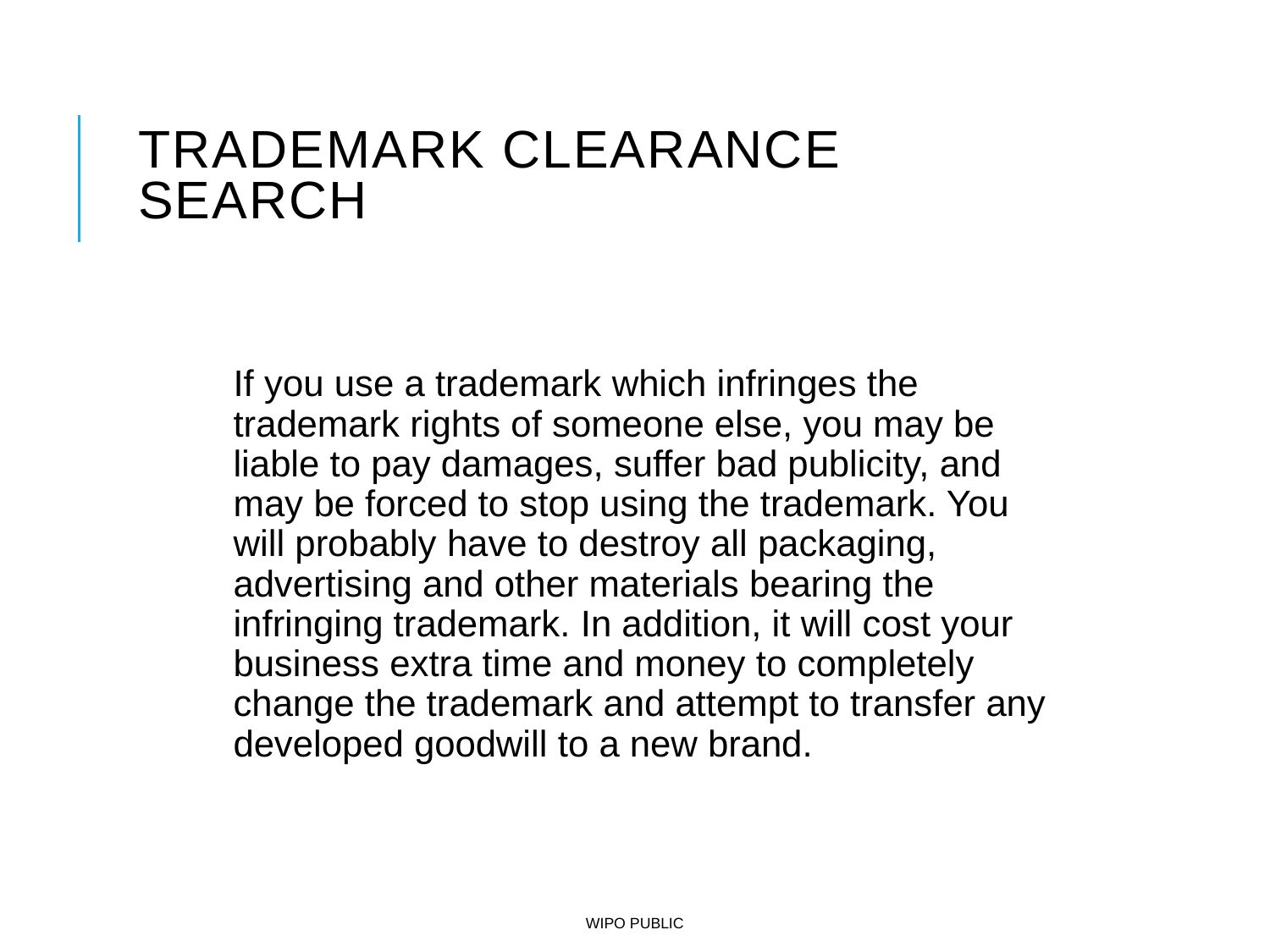

# Trademark clearance search
If you use a trademark which infringes the trademark rights of someone else, you may be liable to pay damages, suffer bad publicity, and  may be forced to stop using the trademark. You will probably have to destroy all packaging, advertising and other materials bearing the infringing trademark. In addition, it will cost your business extra time and money to completely change the trademark and attempt to transfer any developed goodwill to a new brand.